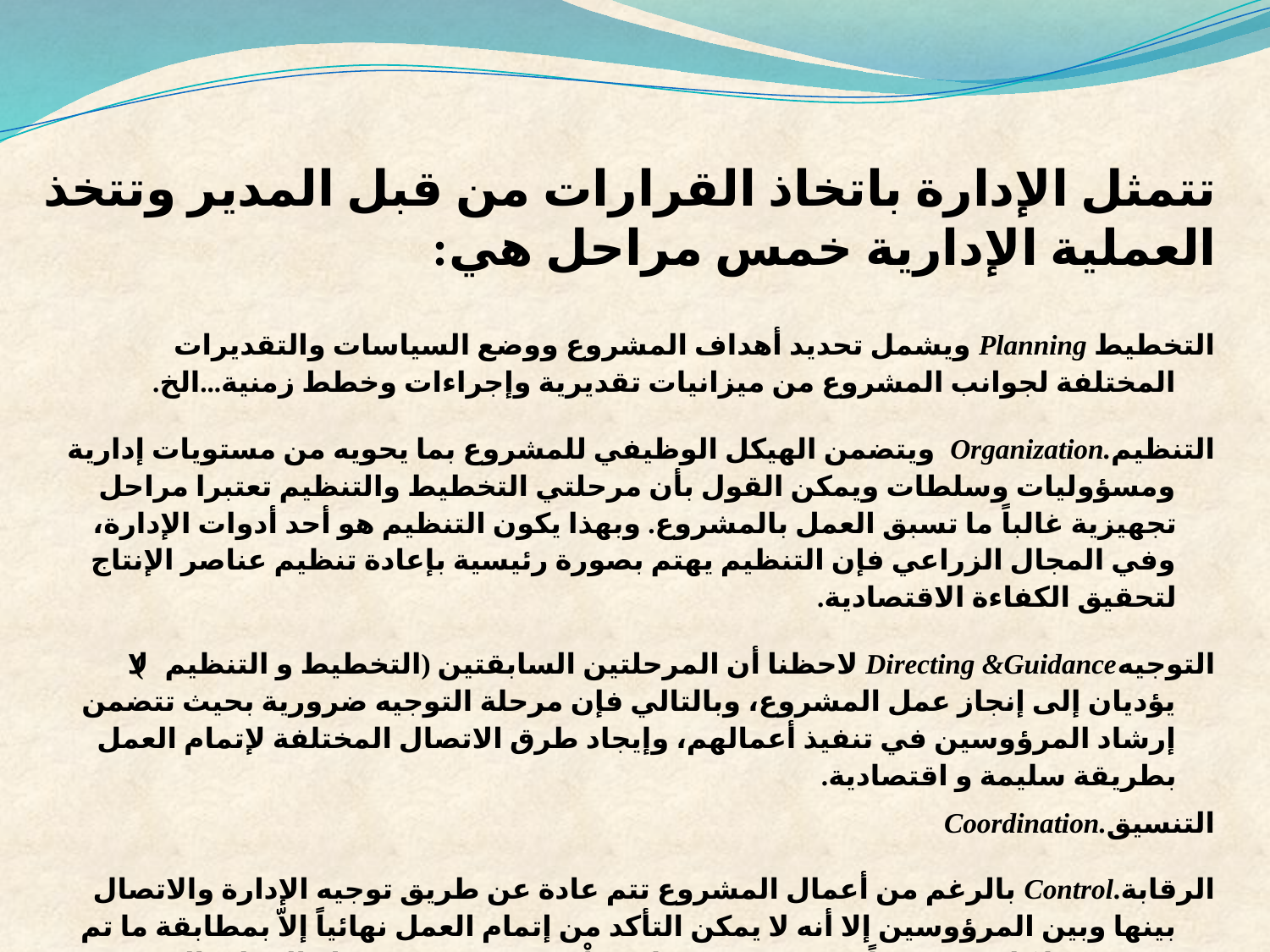

# تتمثل الإدارة باتخاذ القرارات من قبل المدير وتتخذ العملية الإدارية خمس مراحل هي:
التخطيط Planning ويشمل تحديد أهداف المشروع ووضع السياسات والتقديرات المختلفة لجوانب المشروع من ميزانيات تقديرية وإجراءات وخطط زمنية...الخ.

التنظيم.Organization  ويتضمن الهيكل الوظيفي للمشروع بما يحويه من مستويات إدارية ومسؤوليات وسلطات ويمكن القول بأن مرحلتي التخطيط والتنظيم تعتبرا مراحل تجهيزية غالباً ما تسبق العمل بالمشروع. وبهذا يكون التنظيم هو أحد أدوات الإدارة، وفي المجال الزراعي فإن التنظيم يهتم بصورة رئيسية بإعادة تنظيم عناصر الإنتاج لتحقيق الكفاءة الاقتصادية.

التوجيهDirecting &Guidance لاحظنا أن المرحلتين السابقتين (التخطيط و التنظيم) لا يؤديان إلى إنجاز عمل المشروع، وبالتالي فإن مرحلة التوجيه ضرورية بحيث تتضمن إرشاد المرؤوسين في تنفيذ أعمالهم، وإيجاد طرق الاتصال المختلفة لإتمام العمل بطريقة سليمة و اقتصادية.
التنسيق.Coordination

الرقابة.Control بالرغم من أعمال المشروع تتم عادة عن طريق توجيه الإدارة والاتصال بينها وبين المرؤوسين إلا أنه لا يمكن التأكد من إتمام العمل نهائياً إلاّ بمطابقة ما تم تنفيذه بما كان مفروضاً تنفيذه. ومن هنا تنشاْ ضرورة وجود مرحلة الرقابة التي تشمل تحديد معايير الرقابة، وقياس نتائج الأعمال ثم التوصل إلى الانحرافات وتحليل أسبابها.